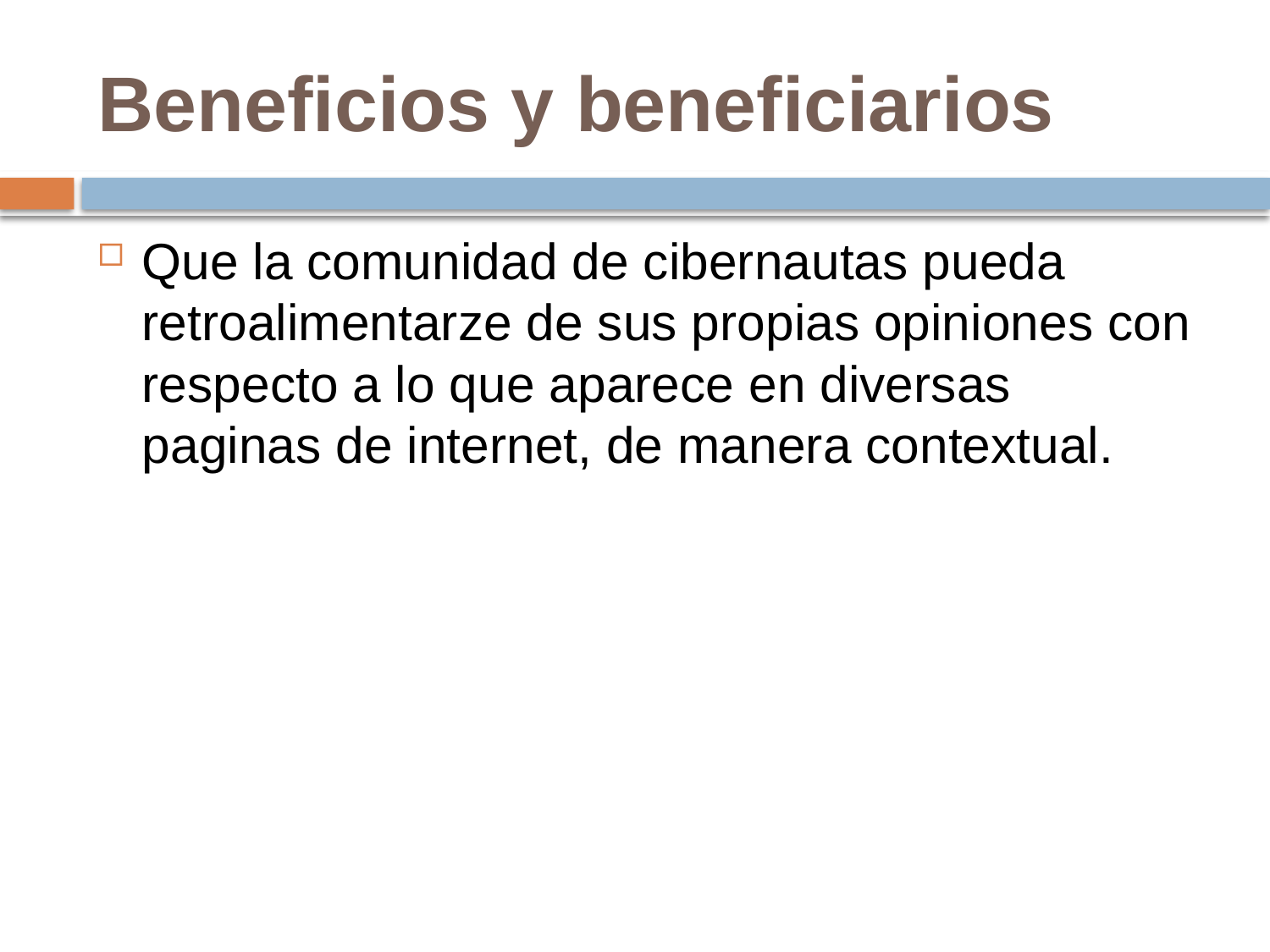

# Beneficios y beneficiarios
Que la comunidad de cibernautas pueda retroalimentarze de sus propias opiniones con respecto a lo que aparece en diversas paginas de internet, de manera contextual.